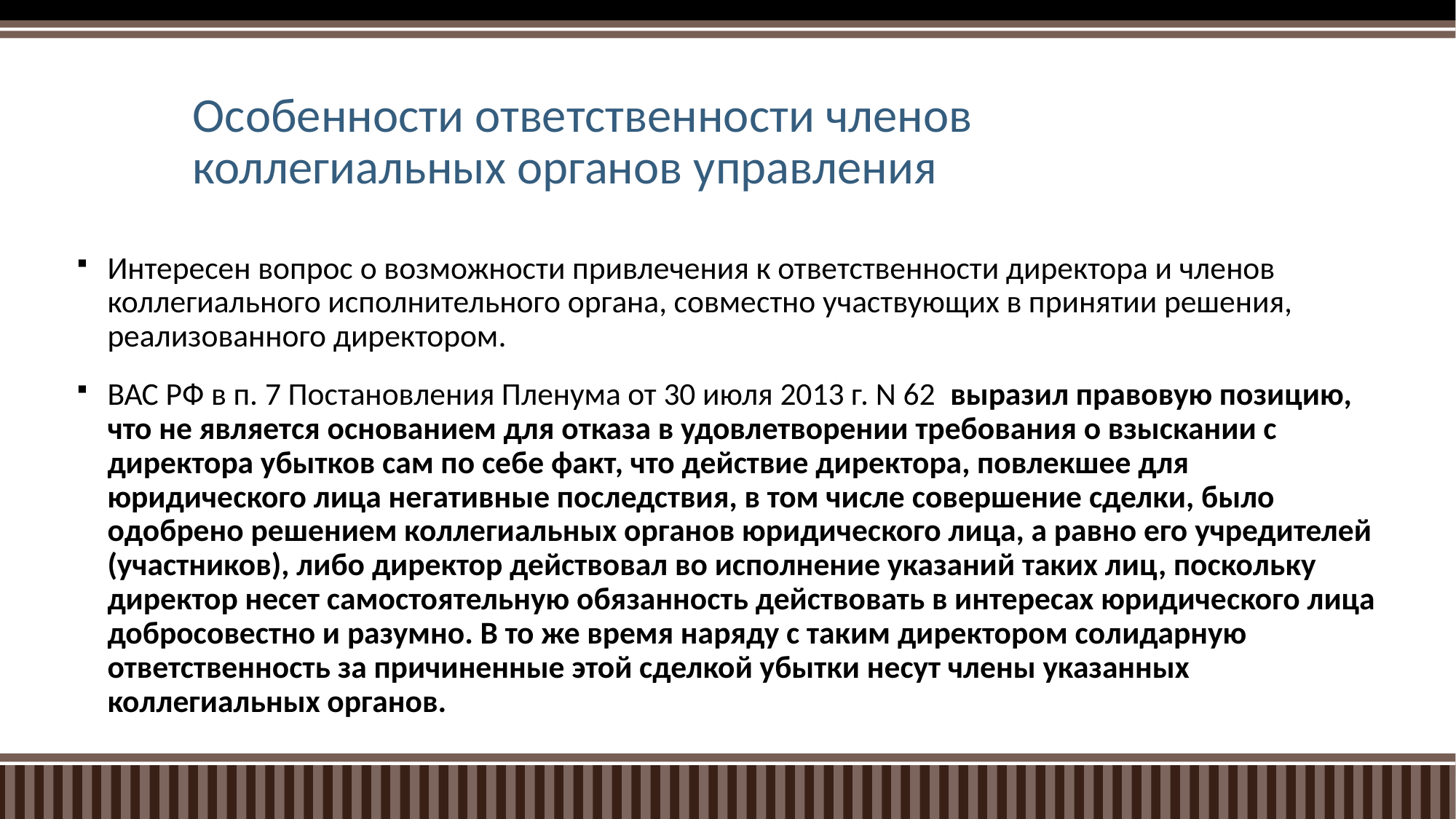

# Особенности ответственности членов коллегиальных органов управления
Интересен вопрос о возможности привлечения к ответственности директора и членов коллегиального исполнительного органа, совместно участвующих в принятии решения, реализованного директором.
ВАС РФ в п. 7 Постановления Пленума от 30 июля 2013 г. N 62  выразил правовую позицию, что не является основанием для отказа в удовлетворении требования о взыскании с директора убытков сам по себе факт, что действие директора, повлекшее для юридического лица негативные последствия, в том числе совершение сделки, было одобрено решением коллегиальных органов юридического лица, а равно его учредителей (участников), либо директор действовал во исполнение указаний таких лиц, поскольку директор несет самостоятельную обязанность действовать в интересах юридического лица добросовестно и разумно. В то же время наряду с таким директором солидарную ответственность за причиненные этой сделкой убытки несут члены указанных коллегиальных органов.